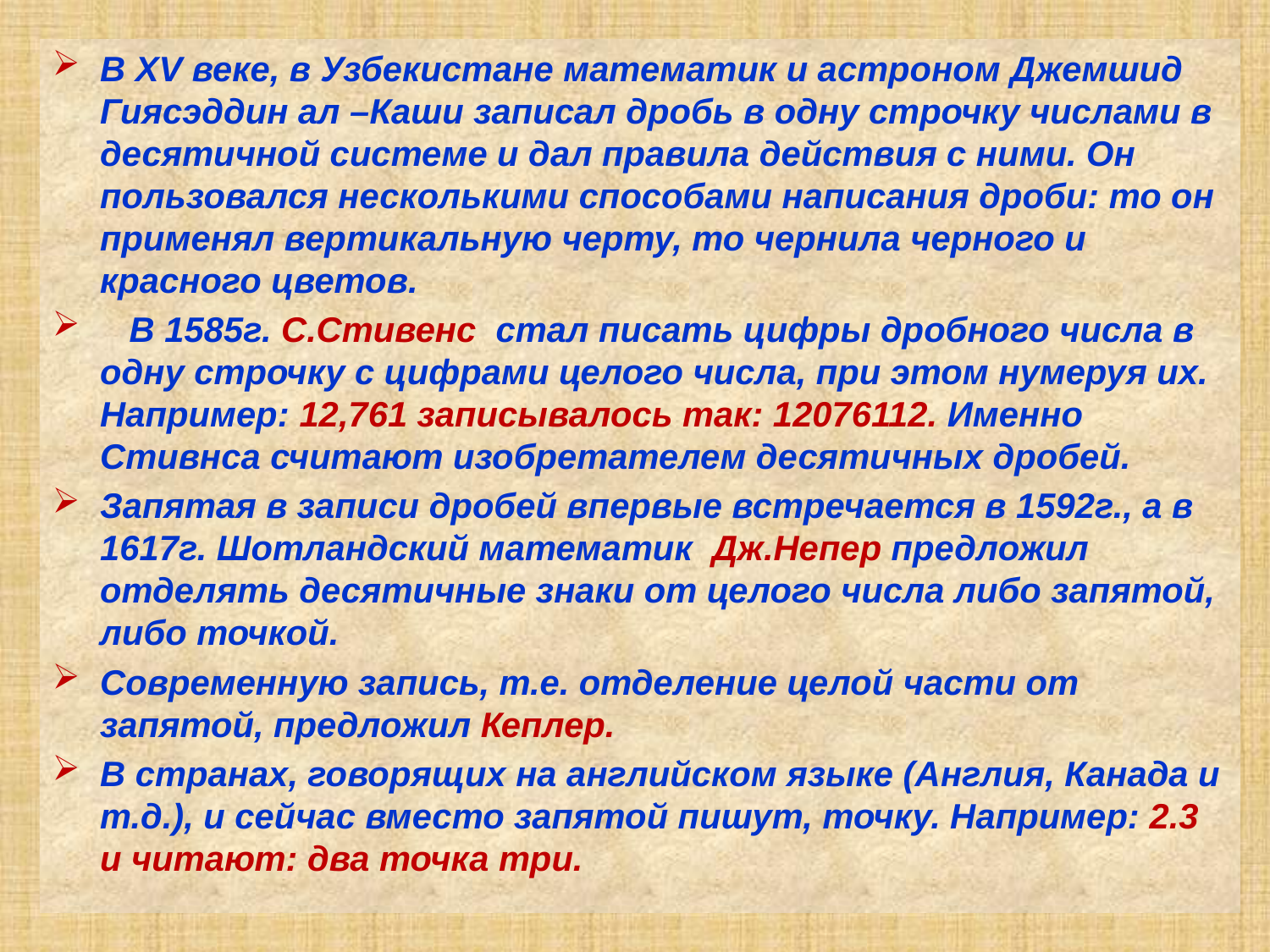

В XV веке, в Узбекистане математик и астроном Джемшид Гиясэддин ал –Каши записал дробь в одну строчку числами в десятичной системе и дал правила действия с ними. Он пользовался несколькими способами написания дроби: то он применял вертикальную черту, то чернила черного и красного цветов.
   В 1585г. С.Стивенс  стал писать цифры дробного числа в одну строчку с цифрами целого числа, при этом нумеруя их. Например: 12,761 записывалось так: 12076112. Именно Стивнса считают изобретателем десятичных дробей.
Запятая в записи дробей впервые встречается в 1592г., а в 1617г. Шотландский математик  Дж.Непер предложил отделять десятичные знаки от целого числа либо запятой, либо точкой.
Современную запись, т.е. отделение целой части от запятой, предложил Кеплер.
В странах, говорящих на английском языке (Англия, Канада и т.д.), и сейчас вместо запятой пишут, точку. Например: 2.3 и читают: два точка три.